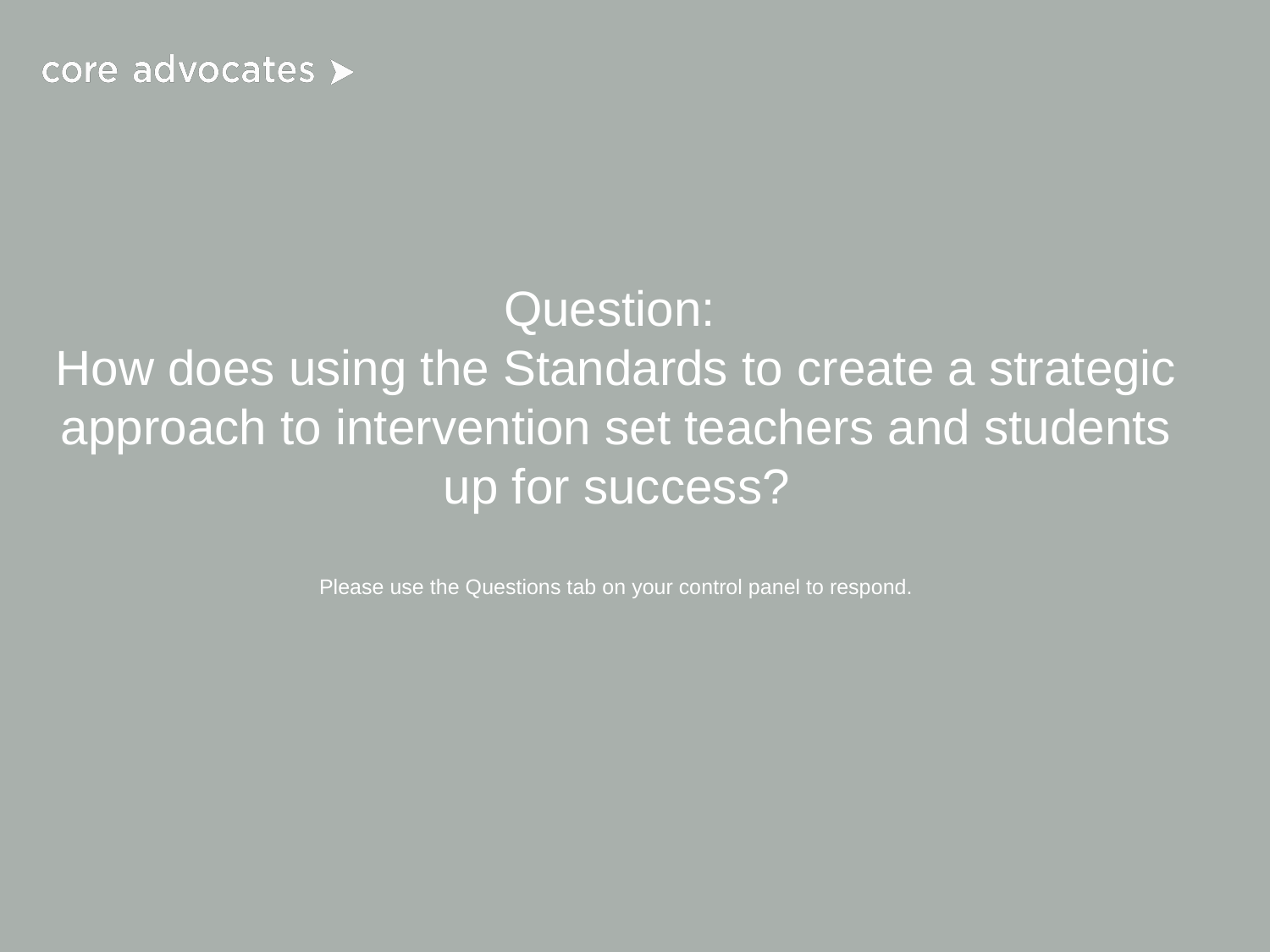

# Question:
How does using the Standards to create a strategic approach to intervention set teachers and students up for success?
Please use the Questions tab on your control panel to respond.